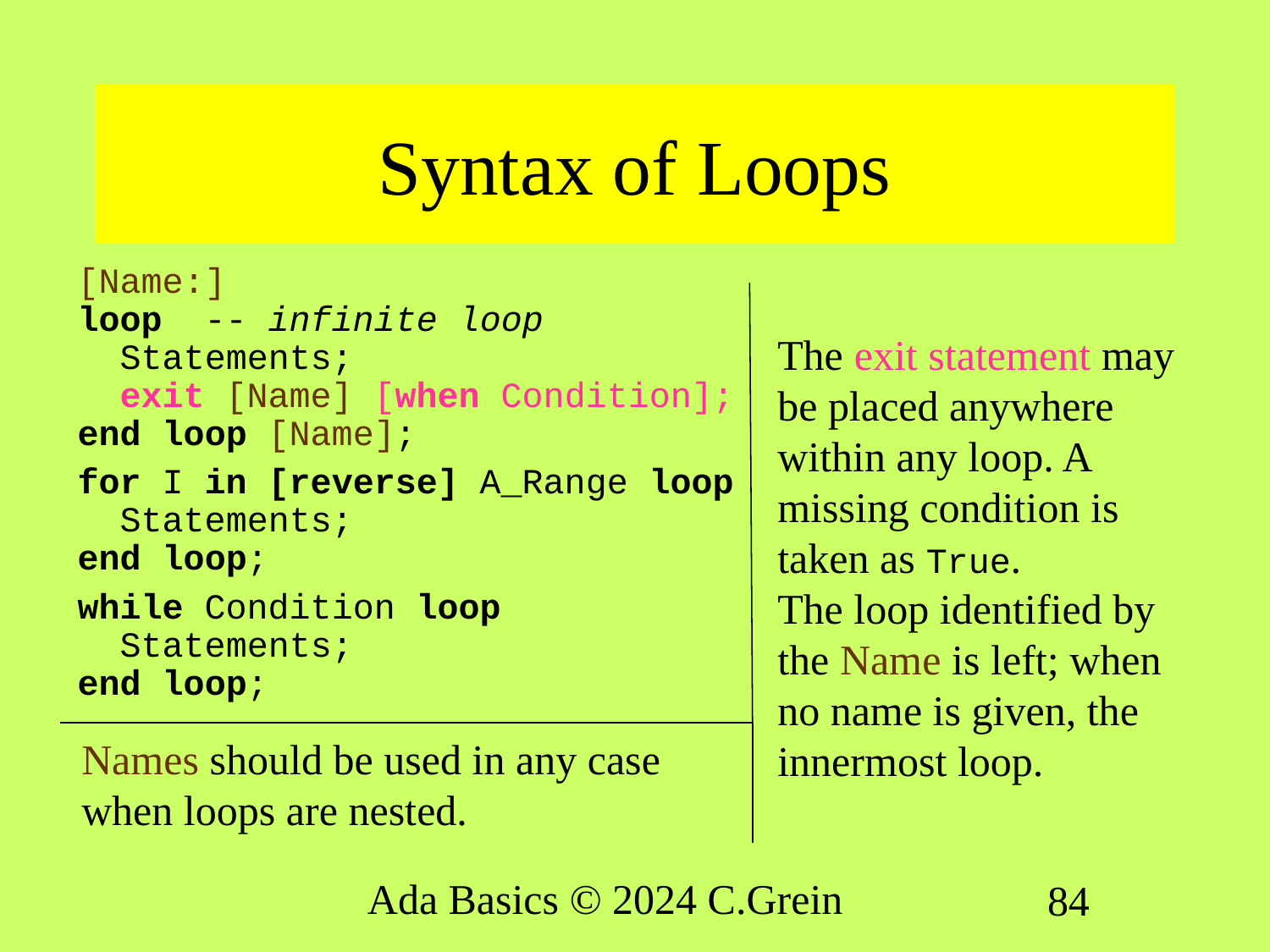

# Syntax of Loops
[Name:]
loop  -- infinite loop
  Statements;
  exit [Name] [when Condition];
end loop [Name];
for I in [reverse] A_Range loop
  Statements;
end loop;
while Condition loop
  Statements;
end loop;
The exit statement may be placed anywhere within any loop. A missing condition is taken as True.
The loop identified by the Name is left; when no name is given, the innermost loop.
Names should be used in any case when loops are nested.
Ada Basics © 2024 C.Grein
84